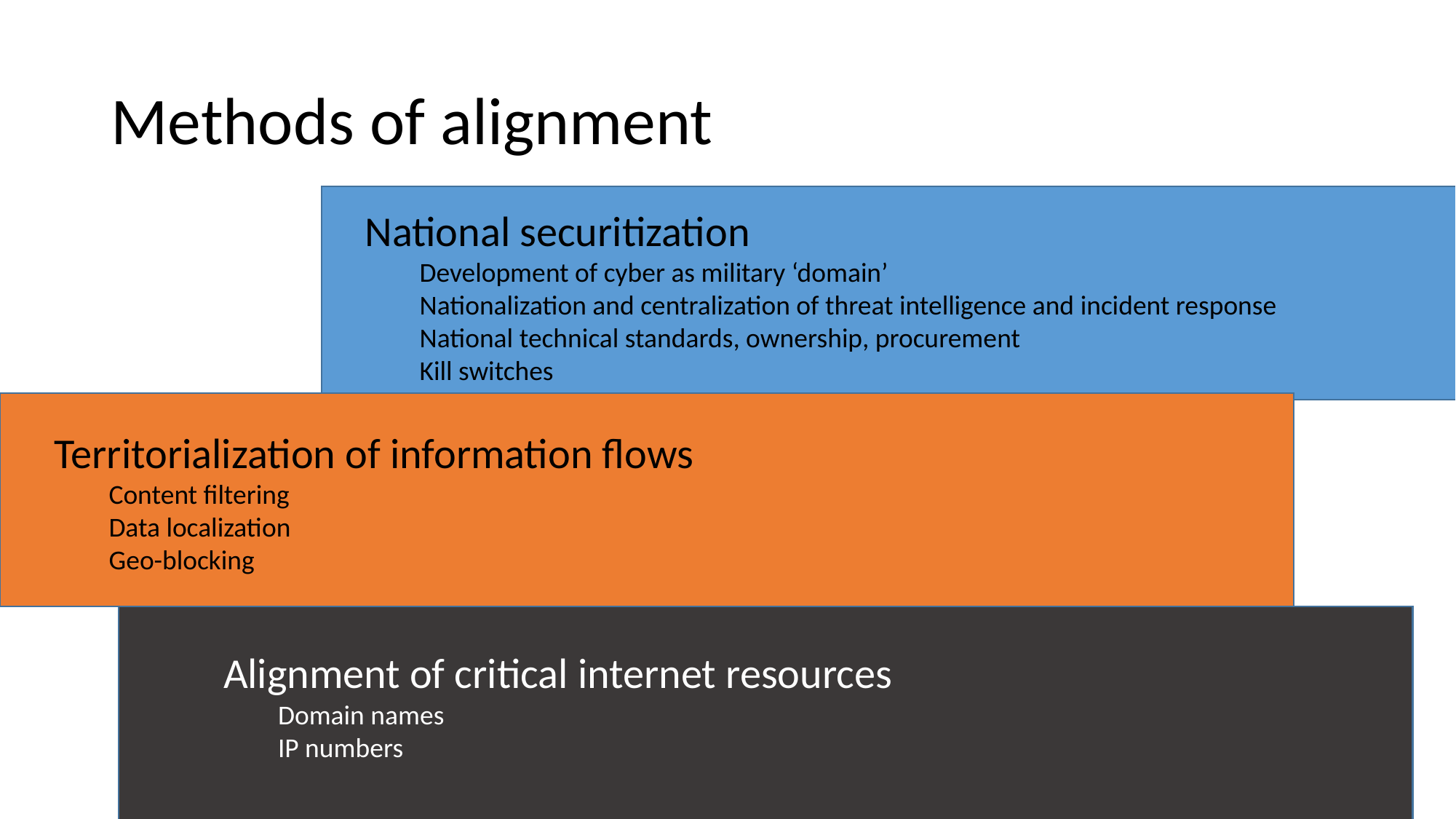

# Methods of alignment

National securitization
Development of cyber as military ‘domain’
Nationalization and centralization of threat intelligence and incident response
National technical standards, ownership, procurement
Kill switches

Territorialization of information flows
Content filtering
Data localization
Geo-blocking

Alignment of critical internet resources
Domain names
IP numbers